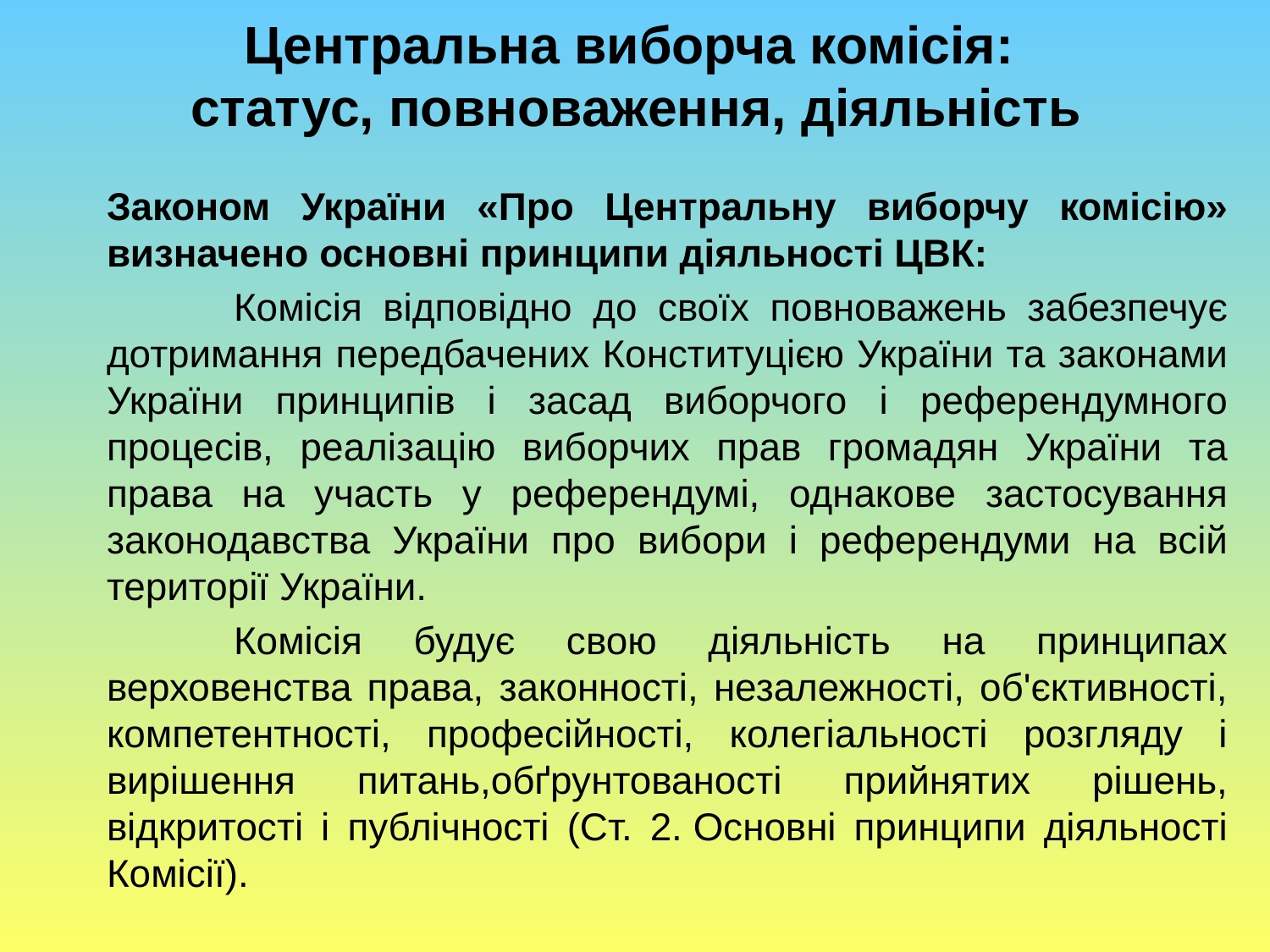

# Центральна виборча комісія: статус, повноваження, діяльність
	Законом України «Про Центральну виборчу комісію» визначено основні принципи діяльності ЦВК:
		Комісія відповідно до своїх повноважень забезпечує дотримання передбачених Конституцією України та законами України принципів і засад виборчого і референдумного процесів, реалізацію виборчих прав громадян України та права на участь у референдумі, однакове застосування законодавства України про вибори і референдуми на всій території України.
		Комісія будує свою діяльність на принципах верховенства права, законності, незалежності, об'єктивності, компетентності, професійності, колегіальності розгляду і вирішення питань,обґрунтованості прийнятих рішень, відкритості і публічності (Ст. 2. Основні принципи діяльності Комісії).